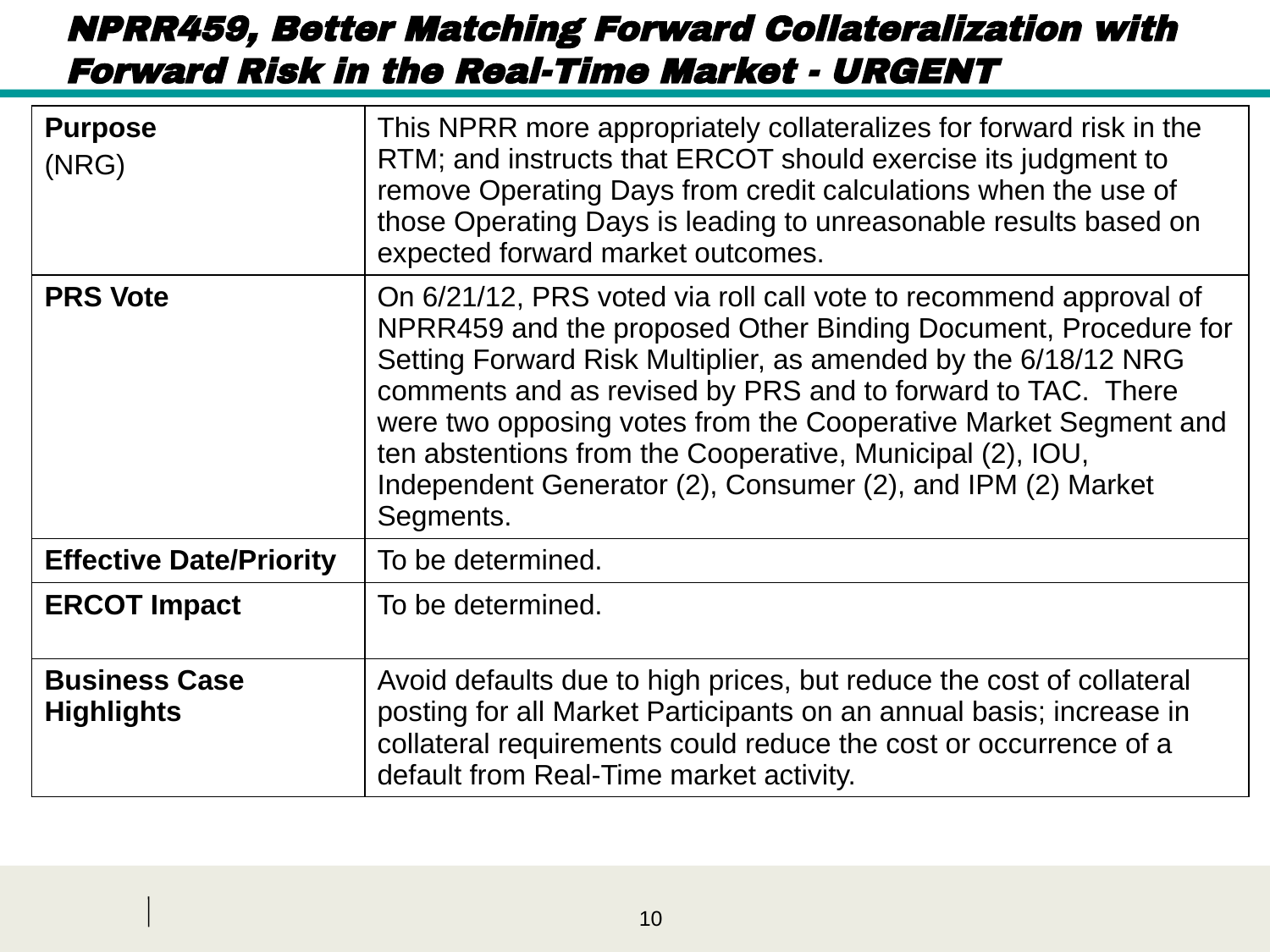

NPRR459, Better Matching Forward Collateralization with Forward Risk in the Real-Time Market - Urgent
| Purpose (NRG) | This NPRR more appropriately collateralizes for forward risk in the RTM; and instructs that ERCOT should exercise its judgment to remove Operating Days from credit calculations when the use of those Operating Days is leading to unreasonable results based on expected forward market outcomes. |
| --- | --- |
| PRS Vote | On 6/21/12, PRS voted via roll call vote to recommend approval of NPRR459 and the proposed Other Binding Document, Procedure for Setting Forward Risk Multiplier, as amended by the 6/18/12 NRG comments and as revised by PRS and to forward to TAC. There were two opposing votes from the Cooperative Market Segment and ten abstentions from the Cooperative, Municipal (2), IOU, Independent Generator (2), Consumer (2), and IPM (2) Market Segments. |
| Effective Date/Priority | To be determined. |
| ERCOT Impact | To be determined. |
| Business Case Highlights | Avoid defaults due to high prices, but reduce the cost of collateral posting for all Market Participants on an annual basis; increase in collateral requirements could reduce the cost or occurrence of a default from Real-Time market activity. |